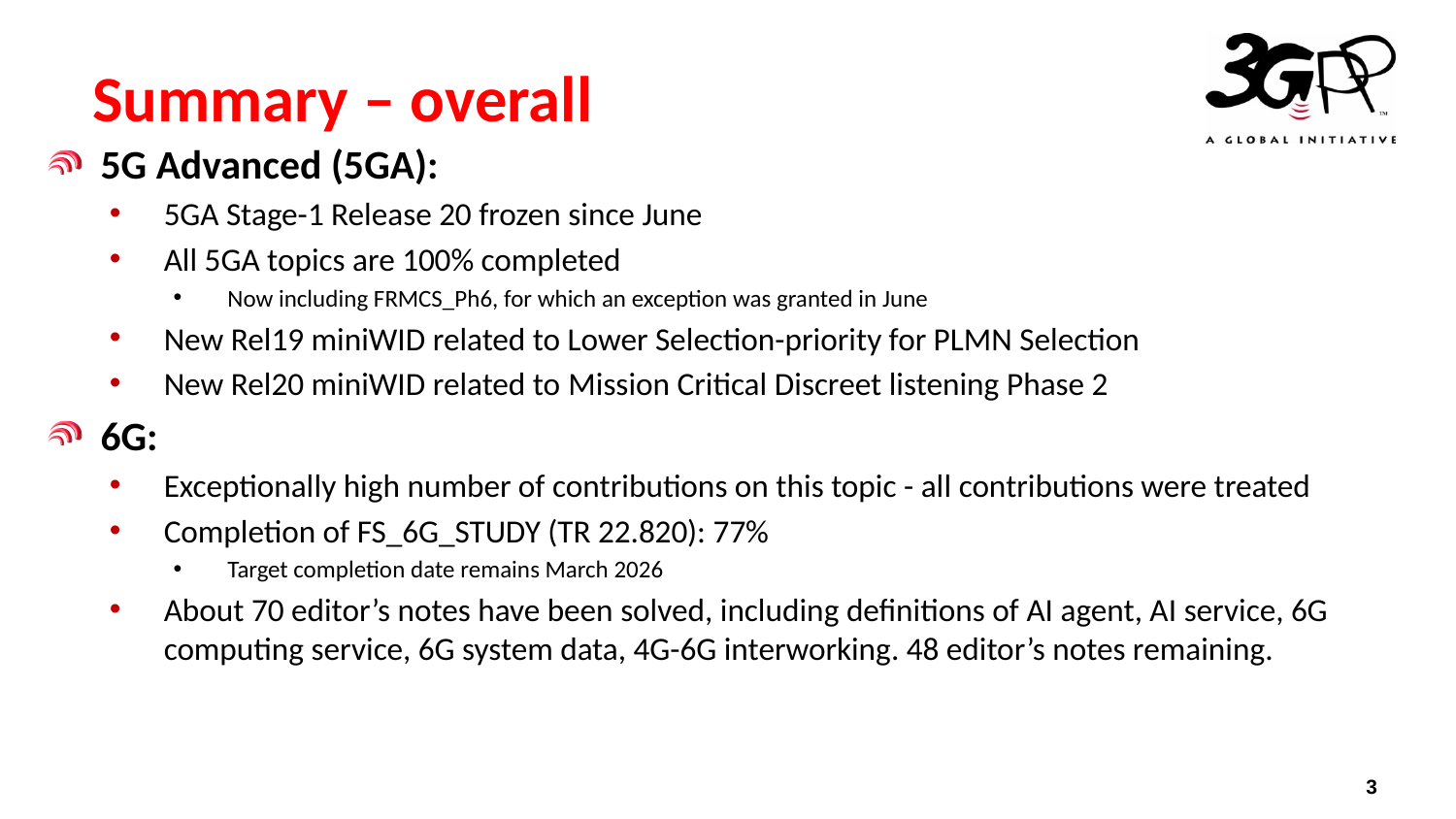

# Summary – overall
5G Advanced (5GA):
5GA Stage-1 Release 20 frozen since June
All 5GA topics are 100% completed
Now including FRMCS_Ph6, for which an exception was granted in June
New Rel19 miniWID related to Lower Selection-priority for PLMN Selection
New Rel20 miniWID related to Mission Critical Discreet listening Phase 2
6G:
Exceptionally high number of contributions on this topic - all contributions were treated
Completion of FS_6G_STUDY (TR 22.820): 77%
Target completion date remains March 2026
About 70 editor’s notes have been solved, including definitions of AI agent, AI service, 6G computing service, 6G system data, 4G-6G interworking. 48 editor’s notes remaining.